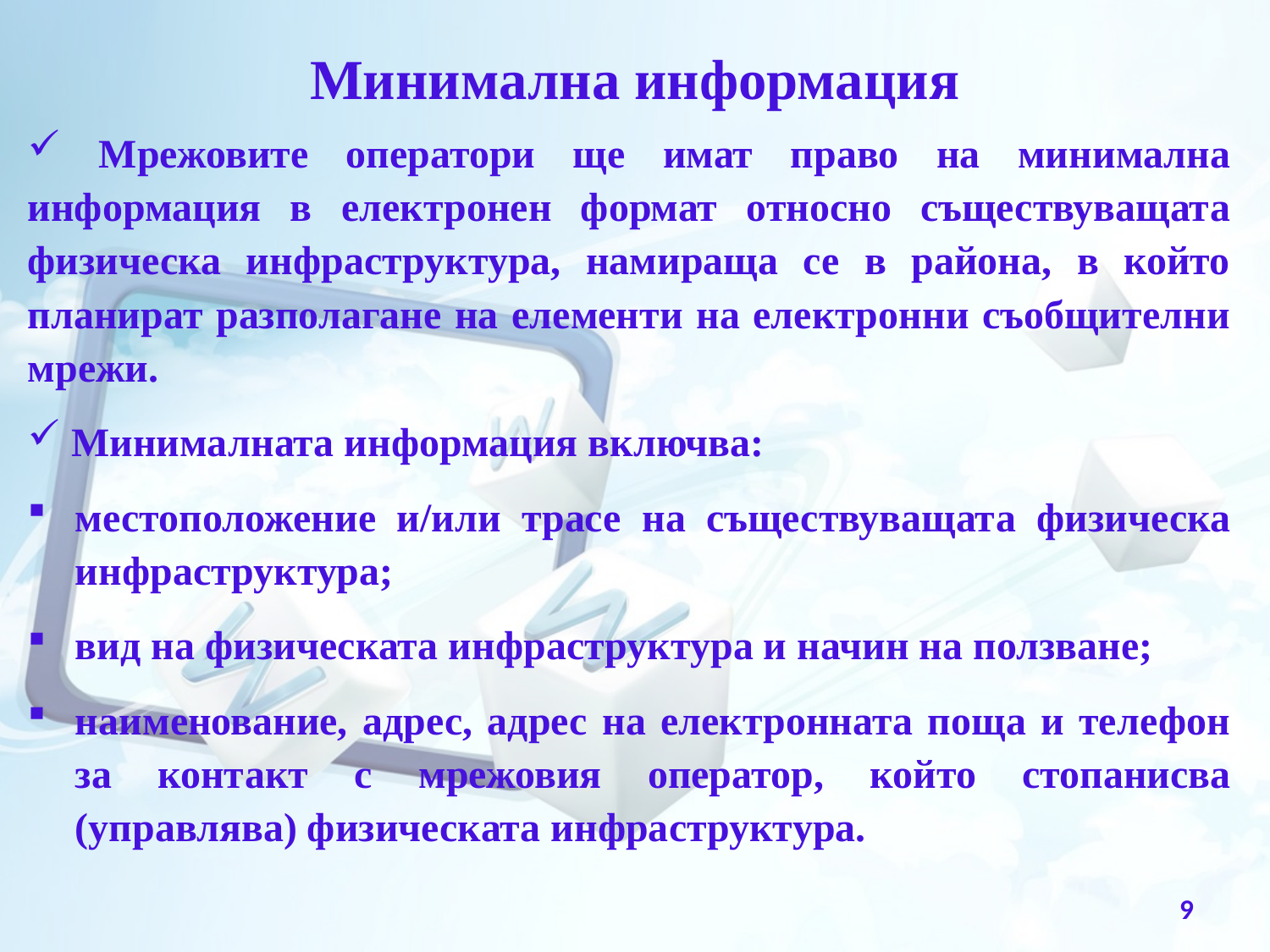

# Минимална информация
 Мрежовите оператори ще имат право на минимална информация в електронен формат относно съществуващата физическа инфраструктура, намираща се в района, в който планират разполагане на елементи на електронни съобщителни мрежи.
 Минималната информация включва:
местоположение и/или трасе на съществуващата физическа инфраструктура;
вид на физическата инфраструктура и начин на ползване;
наименование, адрес, адрес на електронната поща и телефон за контакт с мрежовия оператор, който стопанисва (управлява) физическата инфраструктура.

9